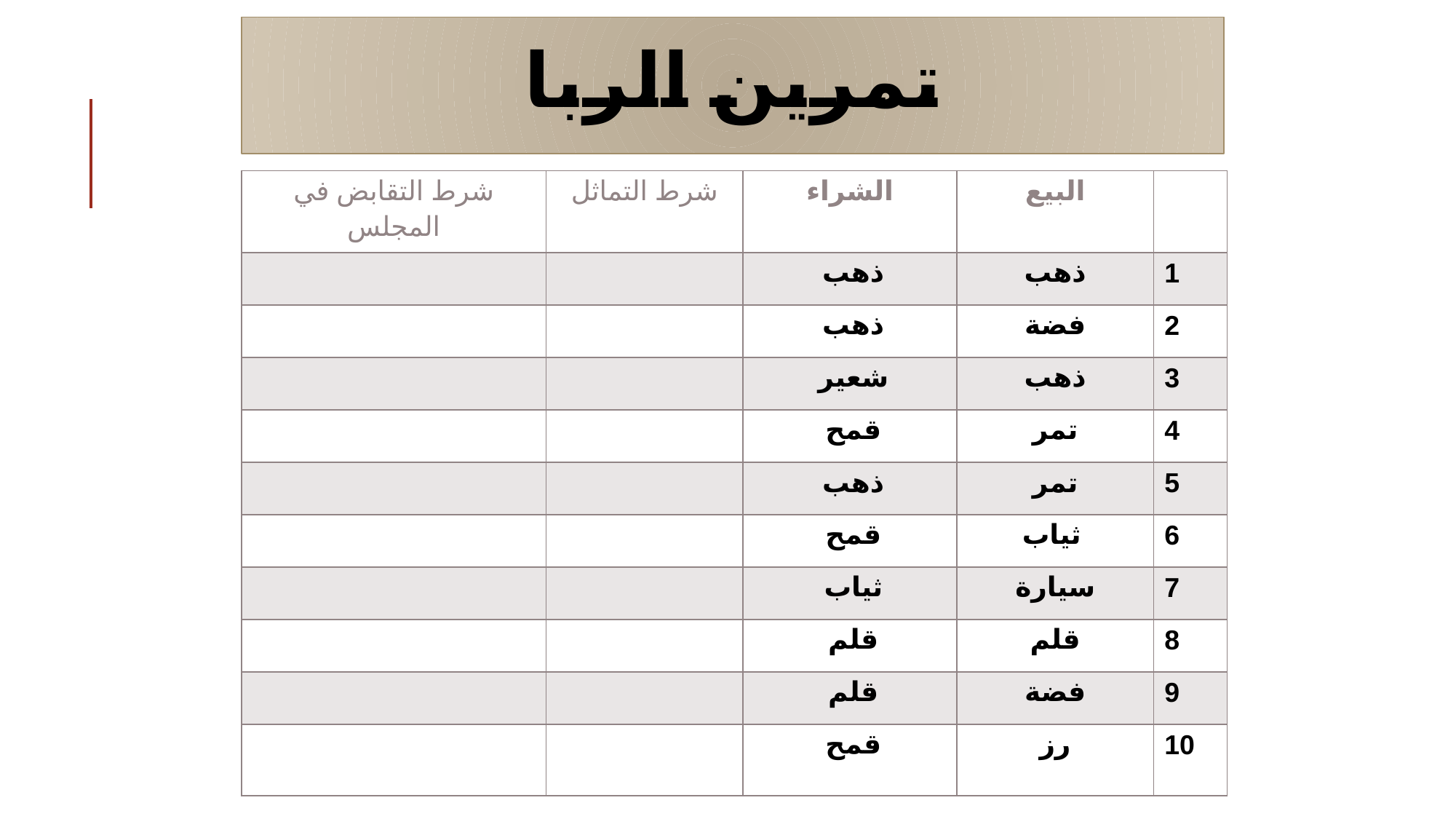

# تمرين الربا
| شرط التقابض في المجلس | شرط التماثل | الشراء | البيع |  |
| --- | --- | --- | --- | --- |
|  |  | ذهب | ذهب | 1 |
|  |  | ذهب | فضة | 2 |
|  |  | شعير | ذهب | 3 |
|  |  | قمح | تمر | 4 |
|  |  | ذهب | تمر | 5 |
|  |  | قمح | ثياب | 6 |
|  |  | ثياب | سيارة | 7 |
|  |  | قلم | قلم | 8 |
|  |  | قلم | فضة | 9 |
|  |  | قمح | رز | 10 |